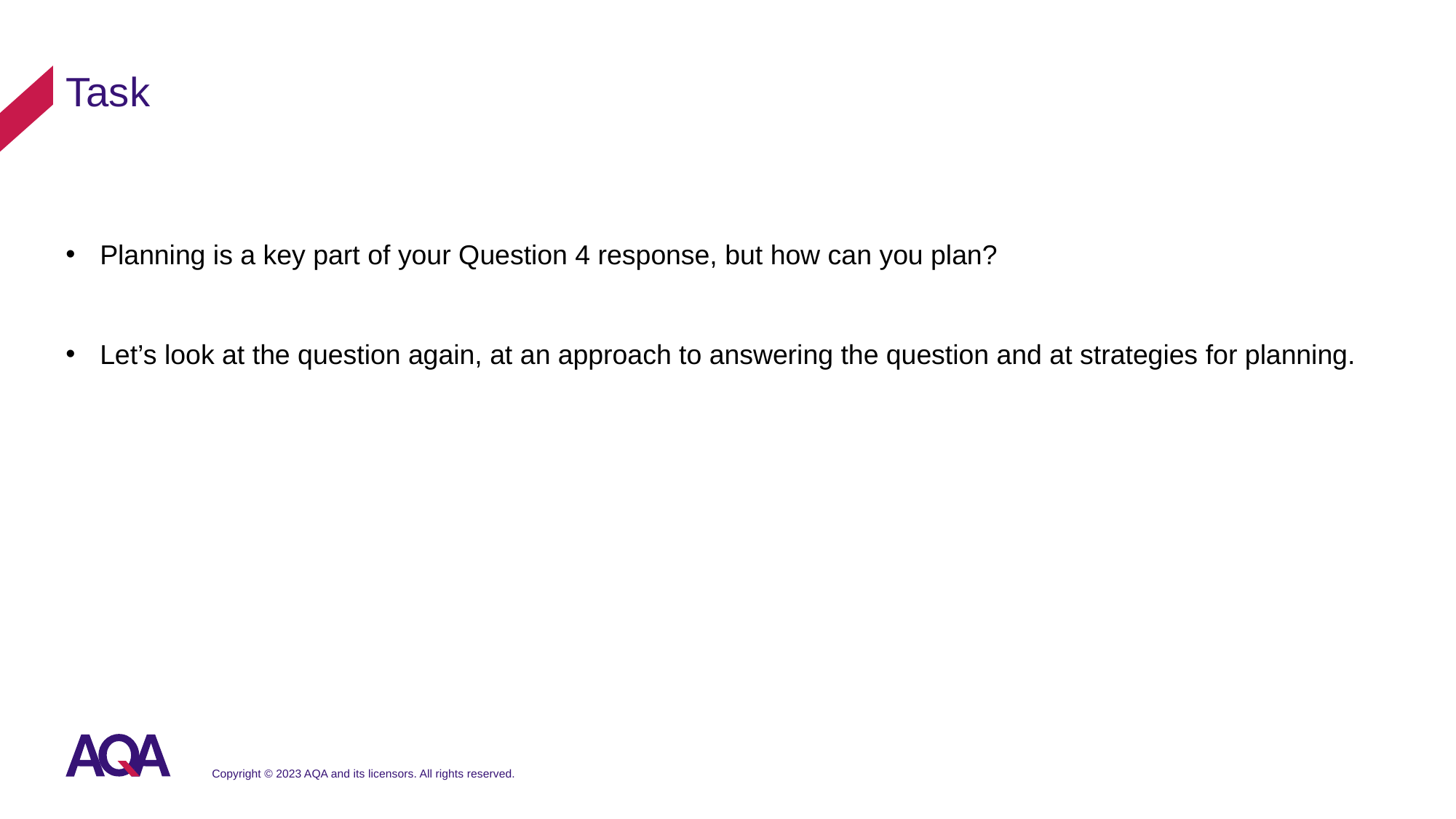

# Task
Planning is a key part of your Question 4 response, but how can you plan?

Let’s look at the question again, at an approach to answering the question and at strategies for planning.

Copyright © 2023 AQA and its licensors. All rights reserved.